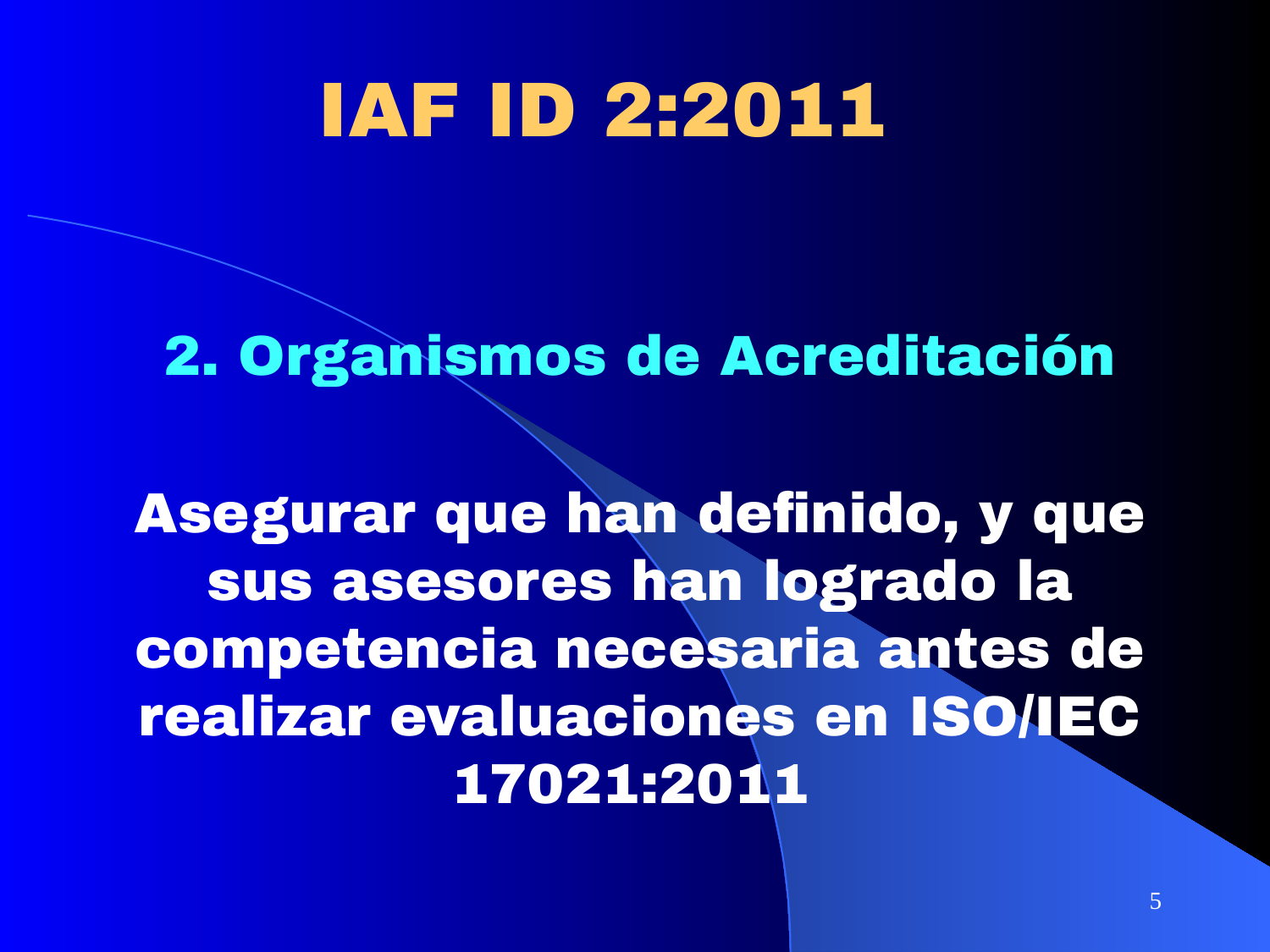

# IAF ID 2:2011
2. Organismos de Acreditación

Asegurar que han definido, y que sus asesores han logrado la competencia necesaria antes de realizar evaluaciones en ISO/IEC 17021:2011

5